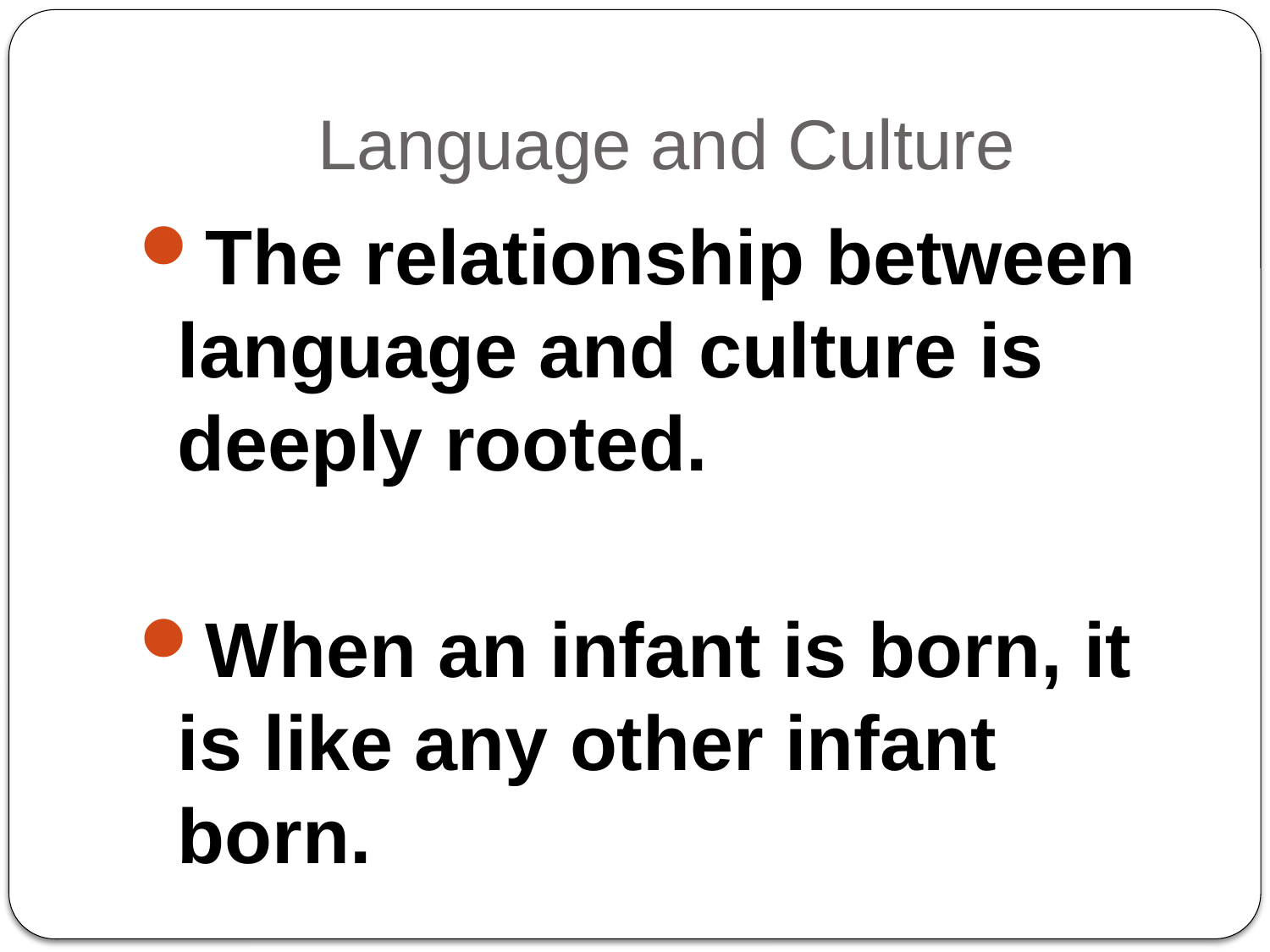

# Language and Culture
The relationship between language and culture is deeply rooted.

When an infant is born, it is like any other infant born.